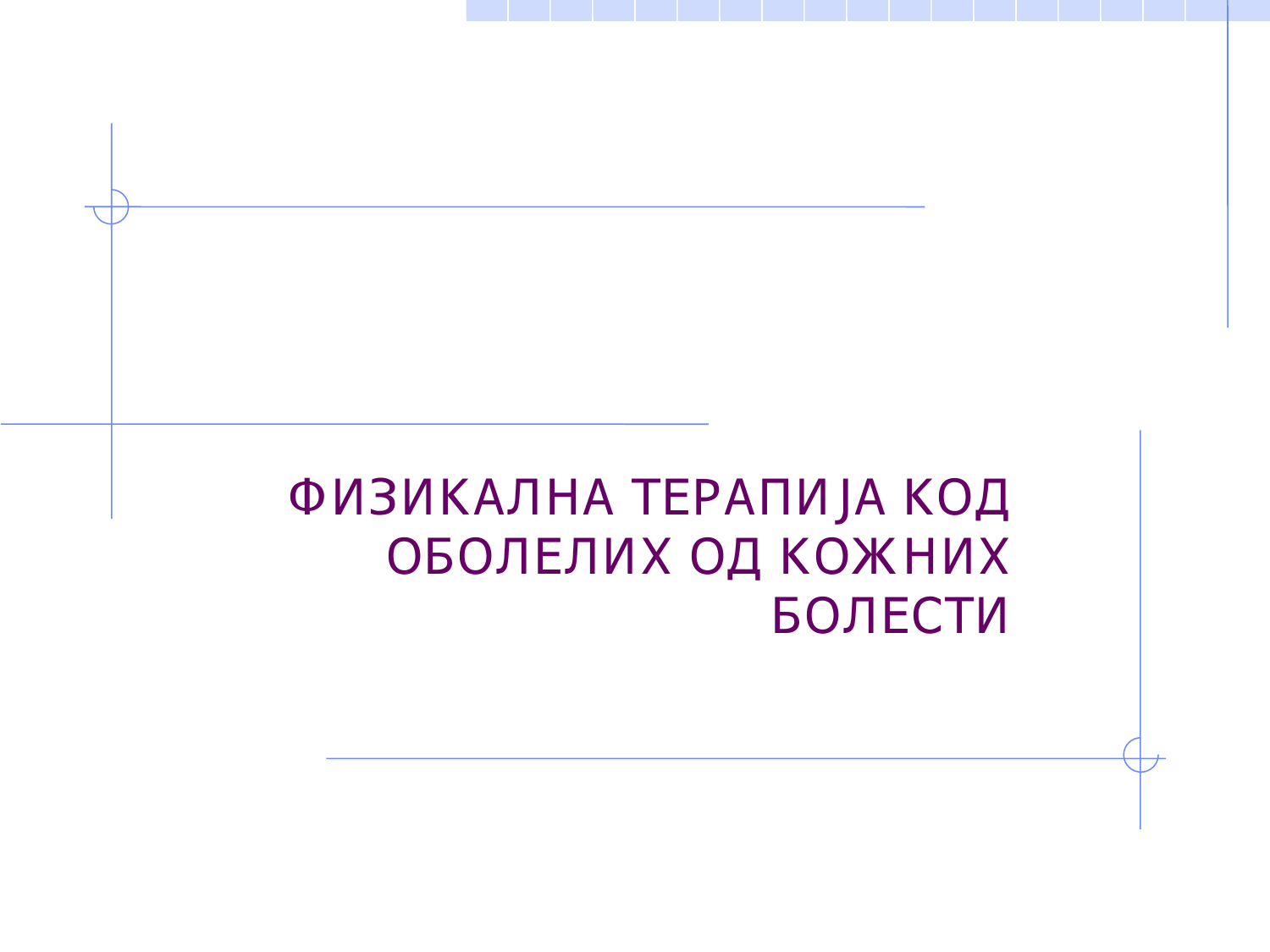

#
ФИЗИКАЛНА ТЕРАПИЈА КОД ОБОЛЕЛИХ ОД КОЖНИХ БОЛЕСТИ